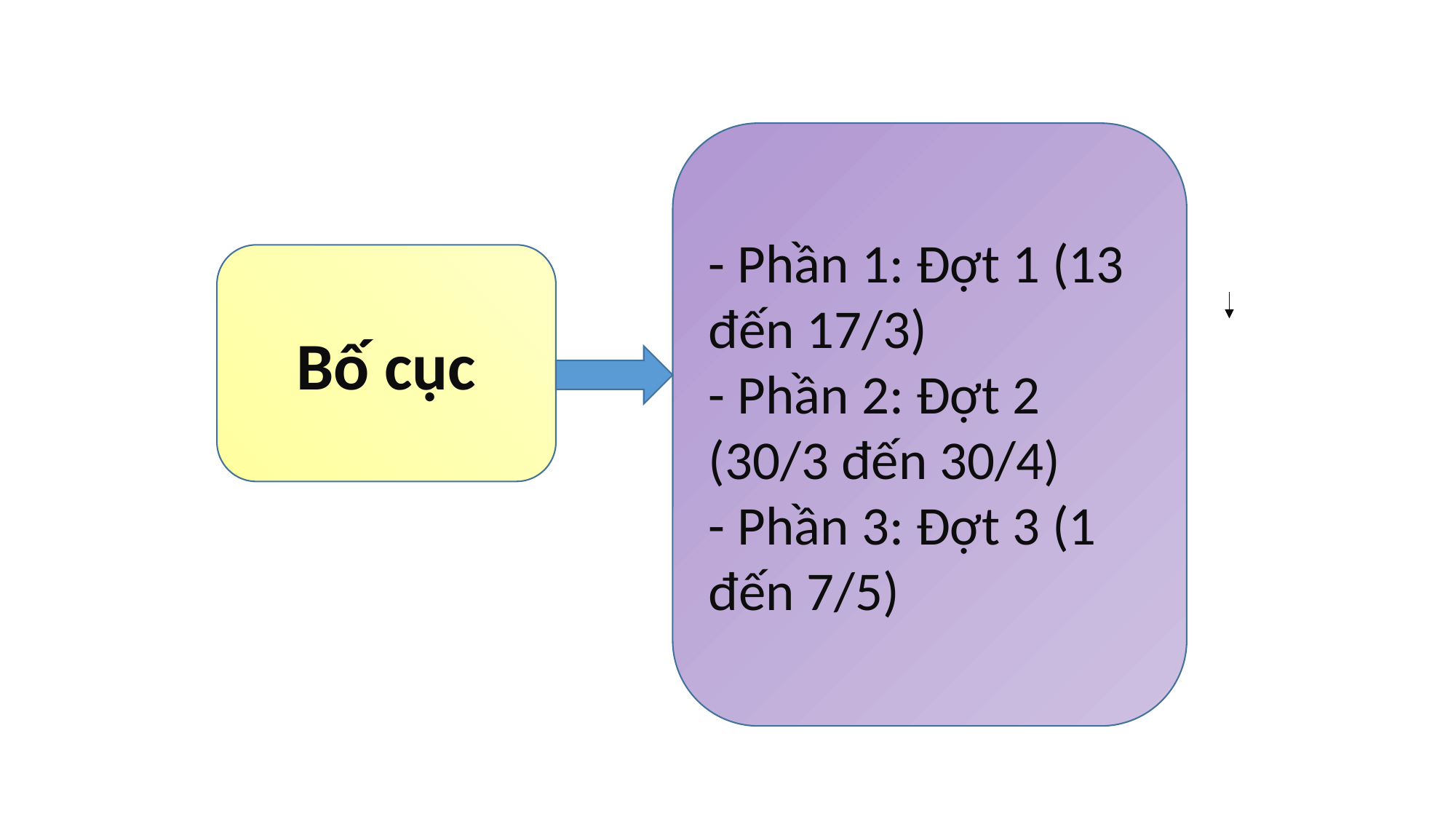

- Phần 1: Đợt 1 (13 đến 17/3)
- Phần 2: Đợt 2 (30/3 đến 30/4)
- Phần 3: Đợt 3 (1 đến 7/5)
Bố cục